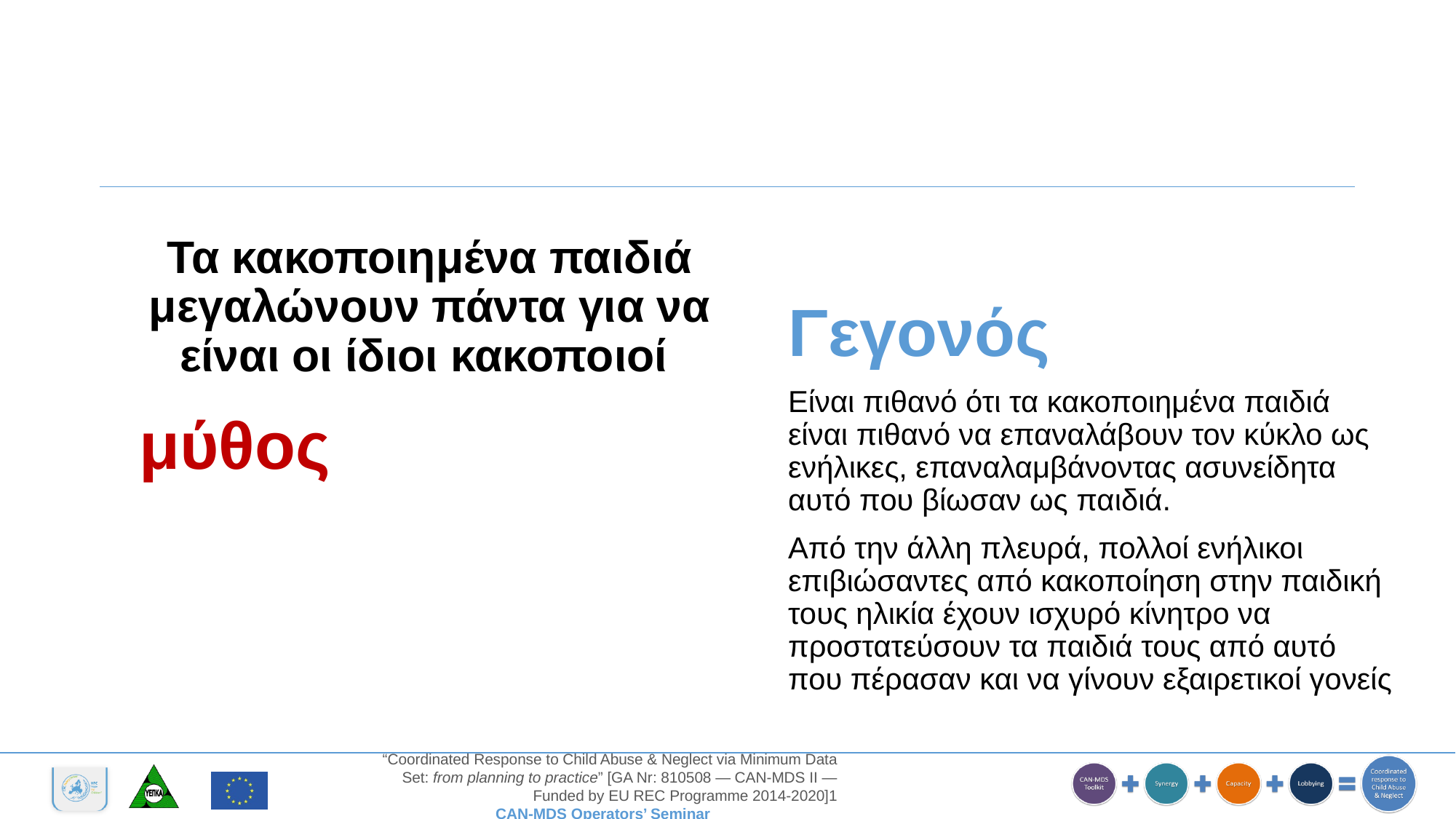

Τα κακοποιημένα παιδιά μεγαλώνουν πάντα για να είναι οι ίδιοι κακοποιοί
Γεγονός
Είναι πιθανό ότι τα κακοποιημένα παιδιά είναι πιθανό να επαναλάβουν τον κύκλο ως ενήλικες, επαναλαμβάνοντας ασυνείδητα αυτό που βίωσαν ως παιδιά.
Από την άλλη πλευρά, πολλοί ενήλικοι επιβιώσαντες από κακοποίηση στην παιδική τους ηλικία έχουν ισχυρό κίνητρο να προστατεύσουν τα παιδιά τους από αυτό που πέρασαν και να γίνουν εξαιρετικοί γονείς
μύθος